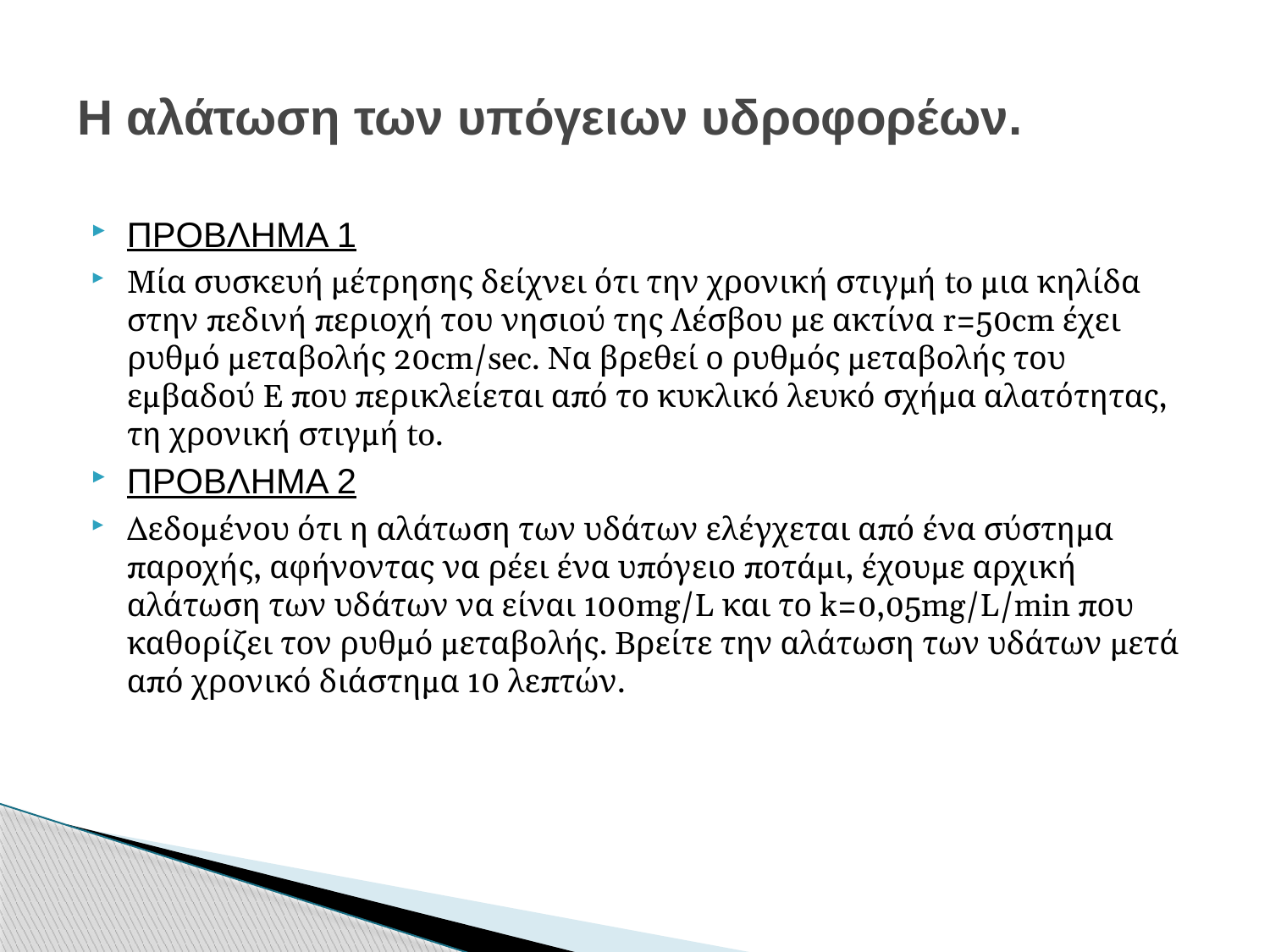

# Η αλάτωση των υπόγειων υδροφορέων.
ΠΡΟΒΛΗΜΑ 1
Μία συσκευή μέτρησης δείχνει ότι την χρονική στιγμή to μια κηλίδα στην πεδινή περιοχή του νησιού της Λέσβου με ακτίνα r=50cm έχει ρυθμό μεταβολής 20cm/sec. Να βρεθεί ο ρυθμός μεταβολής του εμβαδού Ε που περικλείεται από το κυκλικό λευκό σχήμα αλατότητας, τη χρονική στιγμή to.
ΠΡΟΒΛΗΜΑ 2
Δεδομένου ότι η αλάτωση των υδάτων ελέγχεται από ένα σύστημα παροχής, αφήνοντας να ρέει ένα υπόγειο ποτάμι, έχουμε αρχική αλάτωση των υδάτων να είναι 100mg/L και το k=0,05mg/L/min που καθορίζει τον ρυθμό μεταβολής. Βρείτε την αλάτωση των υδάτων μετά από χρονικό διάστημα 10 λεπτών.